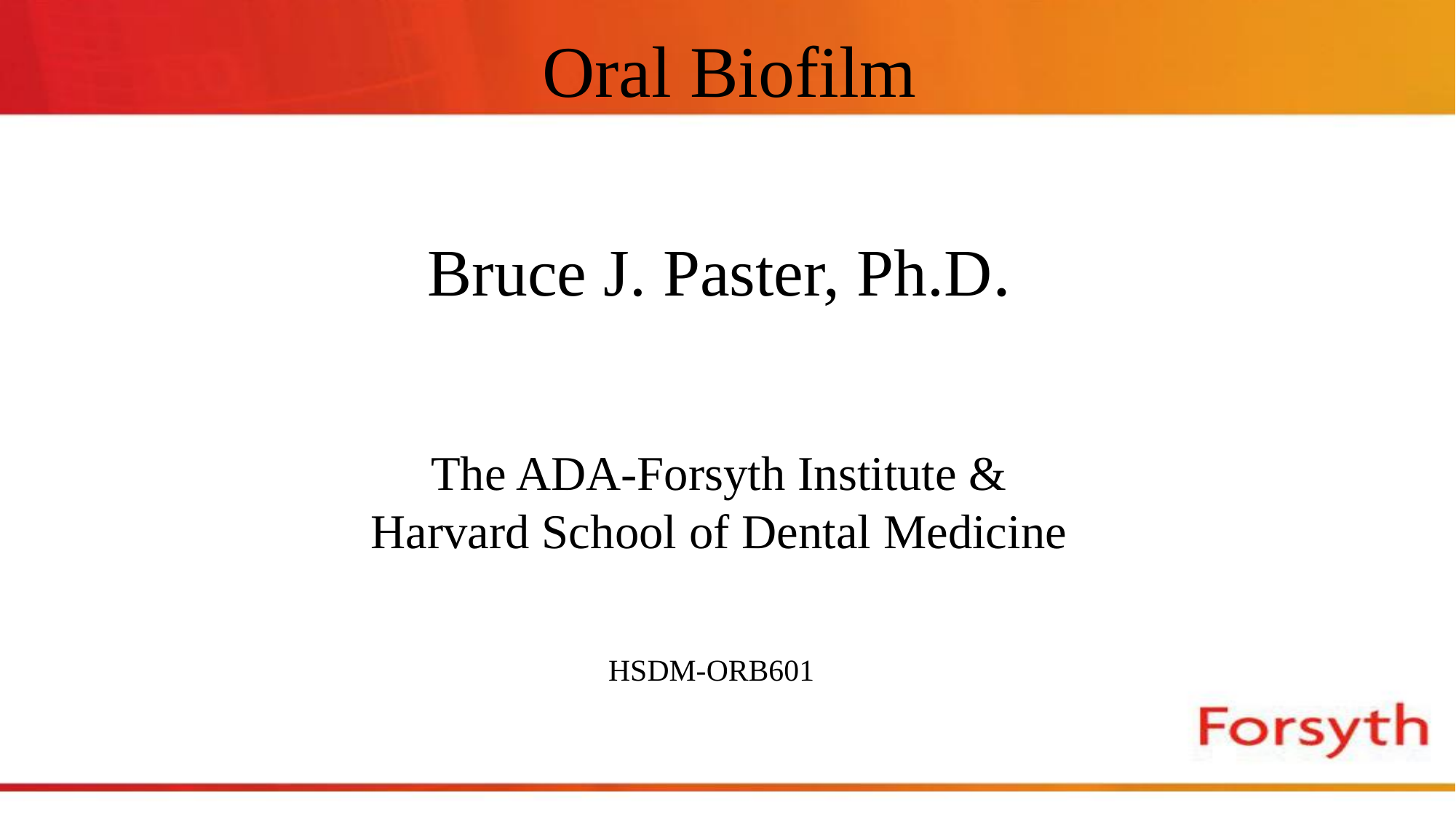

# Oral Biofilm
Bruce J. Paster, Ph.D.

The ADA-Forsyth Institute &
Harvard School of Dental Medicine
HSDM-ORB601